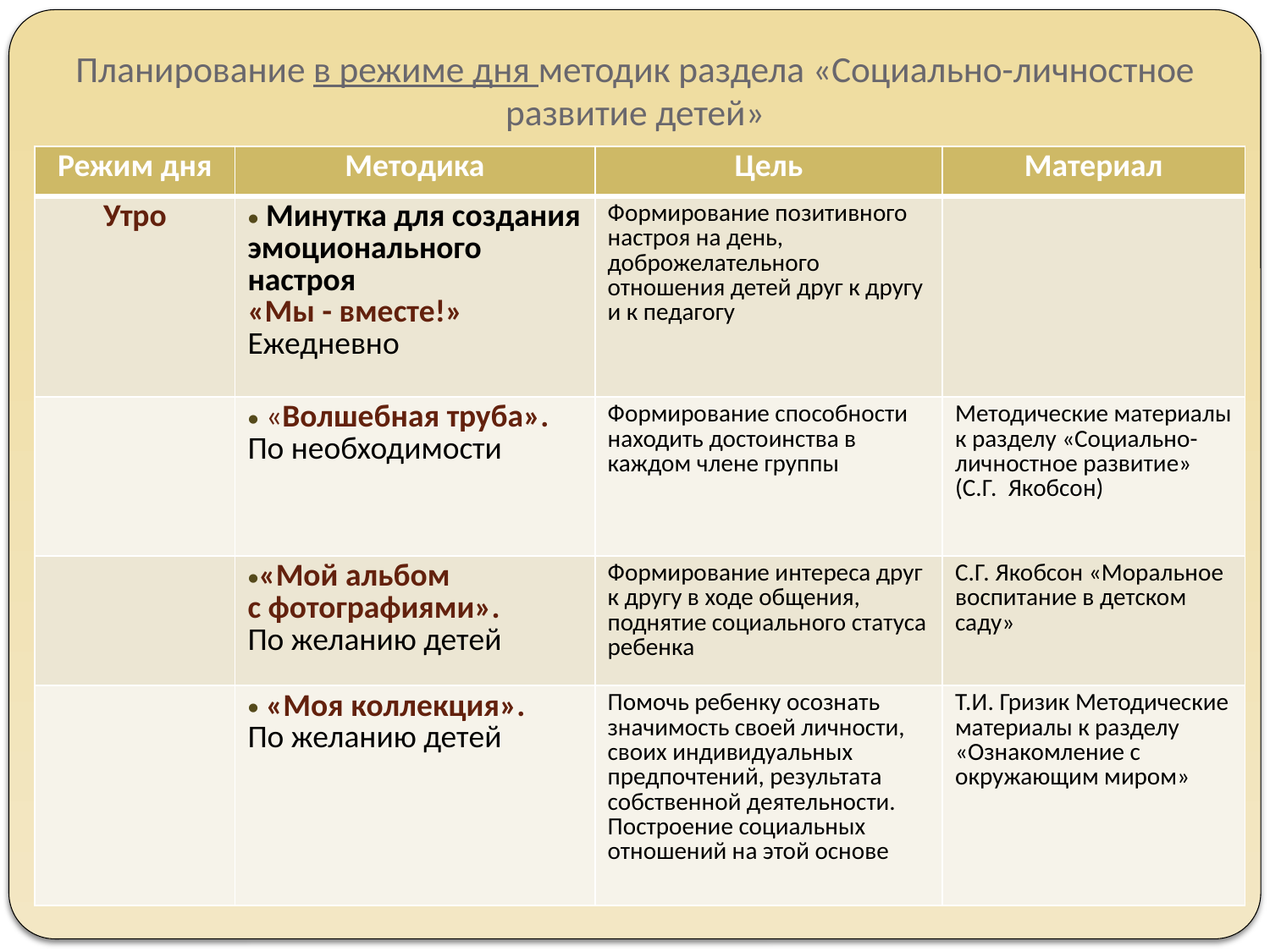

# Планирование в режиме дня методик раздела «Социально-личностное развитие детей»
| Режим дня | Методика | Цель | Материал |
| --- | --- | --- | --- |
| Утро | Минутка для создания эмоционального настроя «Мы - вместе!» Ежедневно | Формирование позитивного настроя на день, доброжелательного отношения детей друг к другу и к педагогу |  |
|  | «Волшебная труба». По необходимости | Формирование способности находить достоинства в каждом члене группы | Методические материалы к разделу «Социально- личностное развитие» (С.Г. Якобсон) |
|  | «Мой альбом с фотографиями». По желанию детей | Формирование интереса друг к другу в ходе общения, поднятие социального статуса ребенка | С.Г. Якобсон «Моральное воспитание в детском саду» |
|  | «Моя коллекция». По желанию детей | Помочь ребенку осознать значимость своей личности, своих индивидуальных предпочтений, результата собственной деятельности. Построение социальных отношений на этой основе | Т.И. Гризик Методические материалы к разделу «Ознакомление с окружающим миром» |